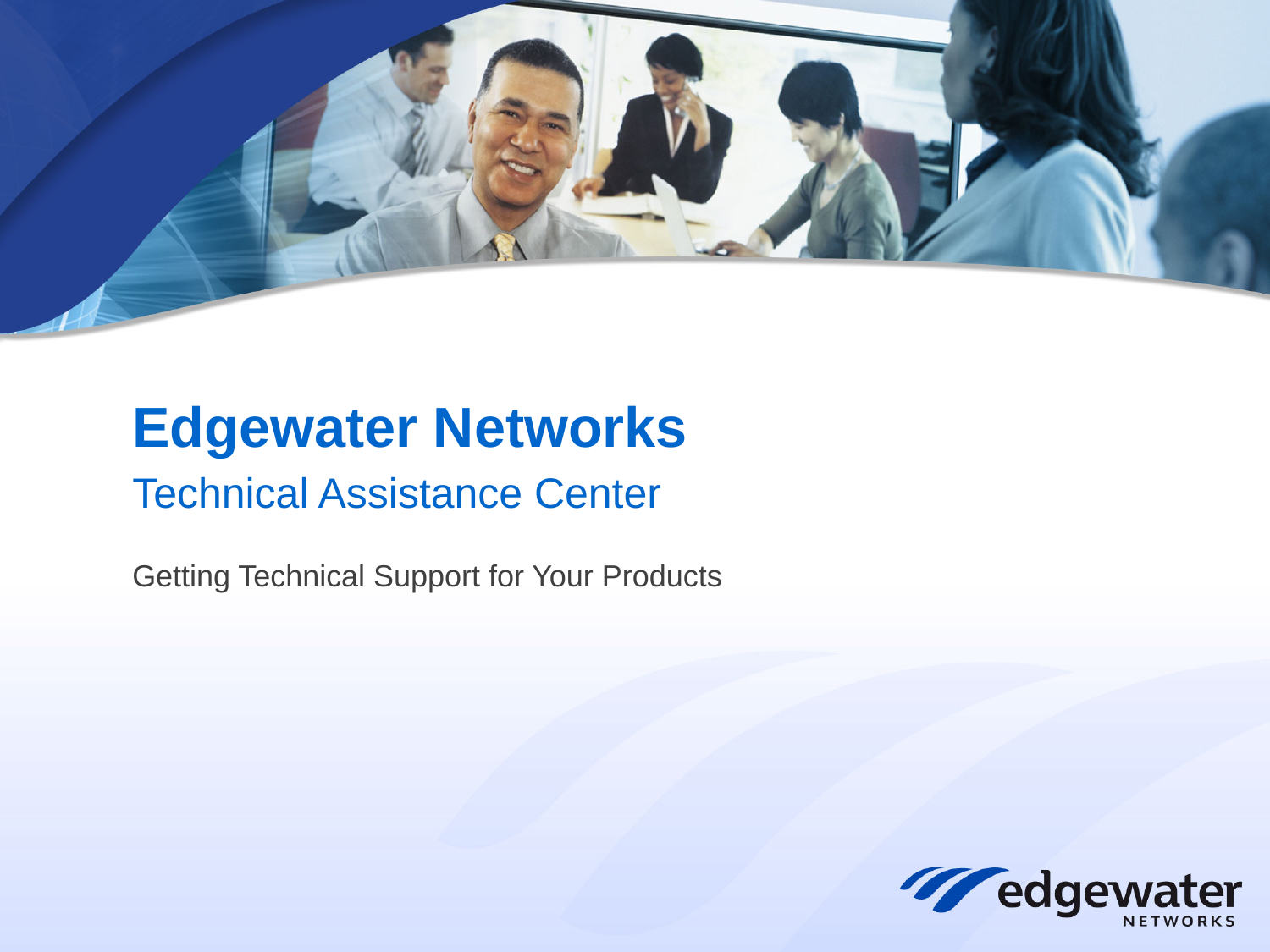

# Edgewater Networks
Technical Assistance Center
Getting Technical Support for Your Products